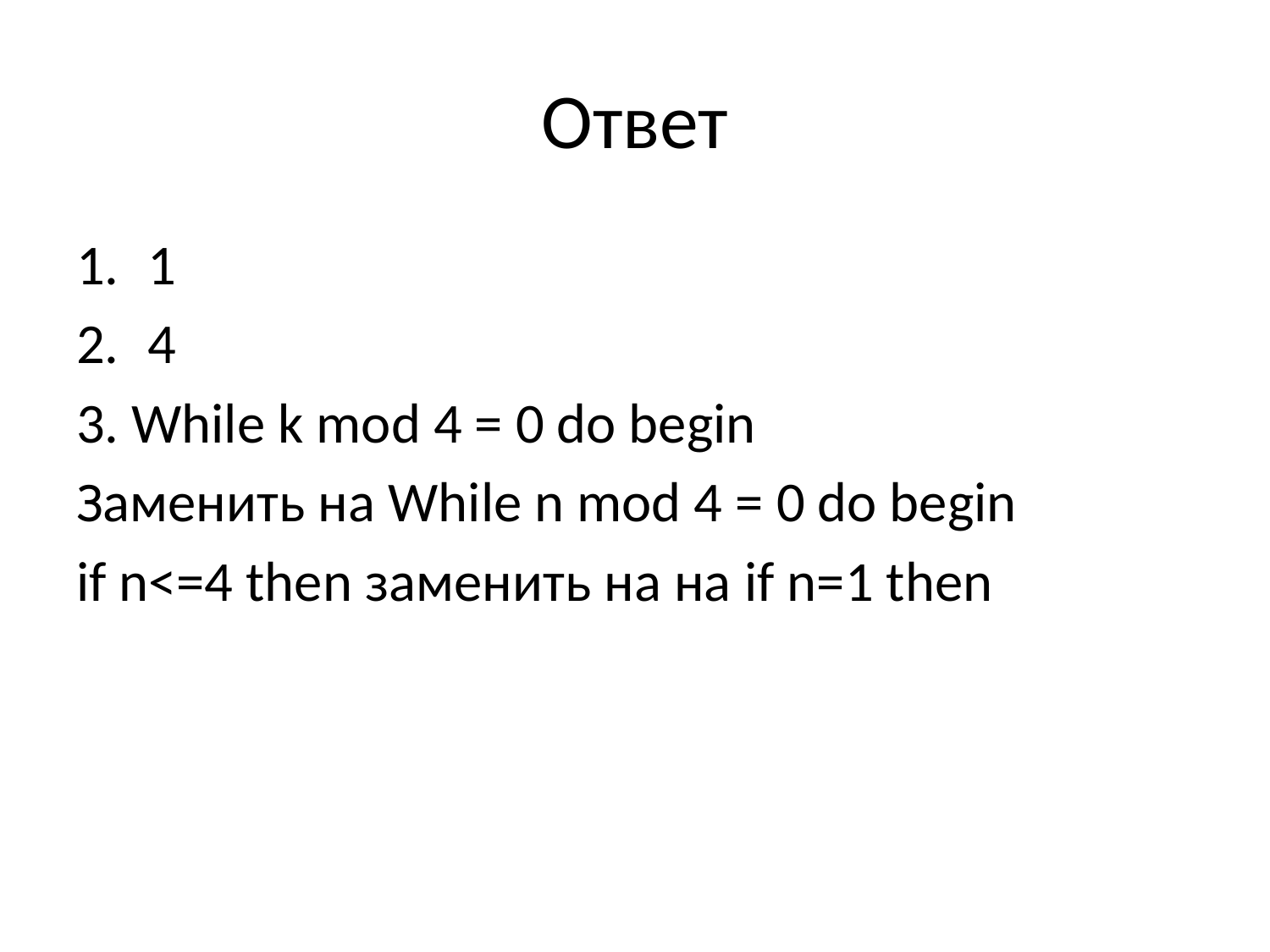

# Ответ
1
4
3. While k mod 4 = 0 do begin
Заменить на While n mod 4 = 0 do begin
if n<=4 then заменить на на if n=1 then